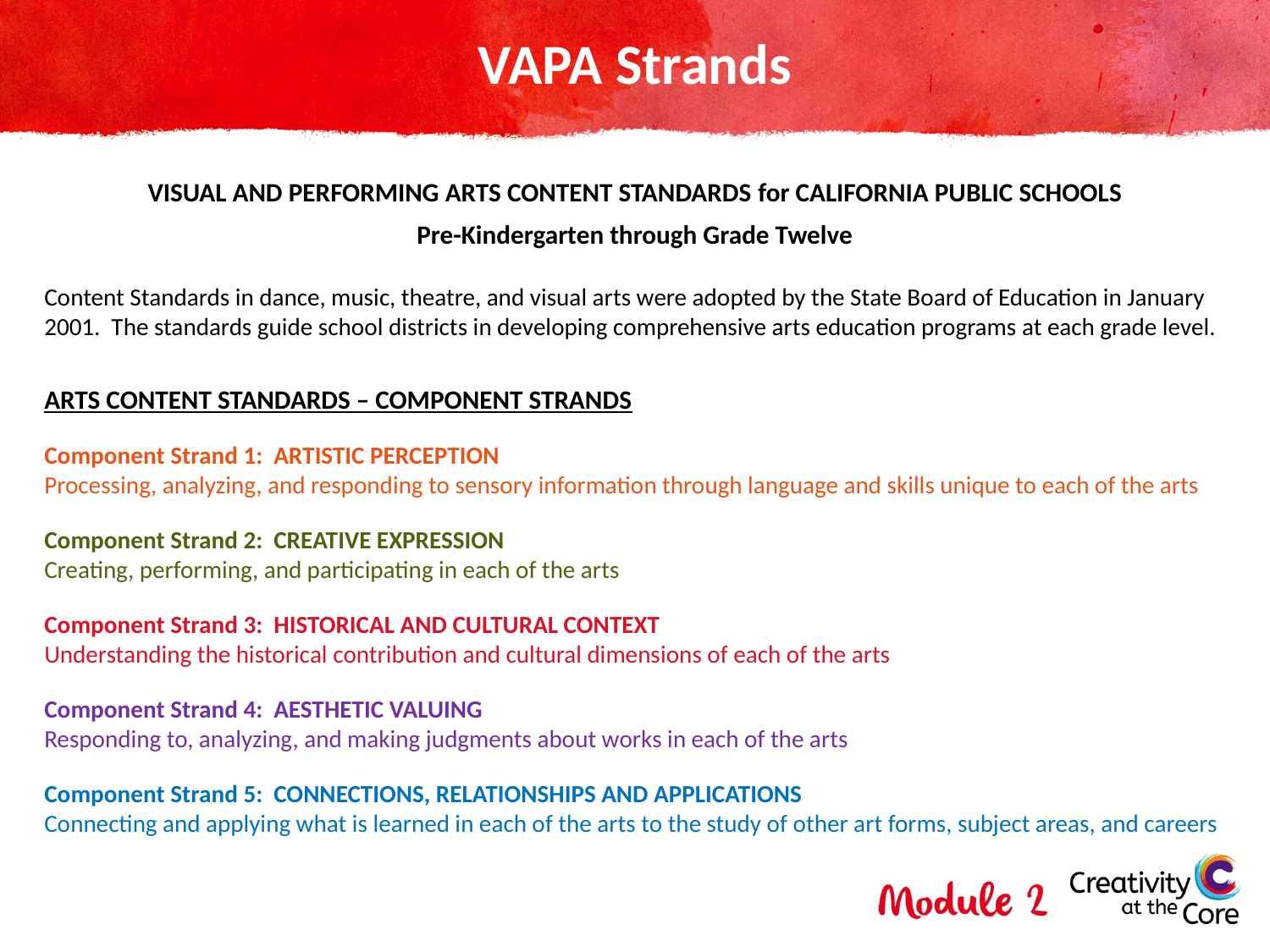

# VAPA Strands
VISUAL AND PERFORMING ARTS CONTENT STANDARDS for CALIFORNIA PUBLIC SCHOOLS
Pre-Kindergarten through Grade Twelve

Content Standards in dance, music, theatre, and visual arts were adopted by the State Board of Education in January 2001.  The standards guide school districts in developing comprehensive arts education programs at each grade level.

ARTS CONTENT STANDARDS – COMPONENT STRANDS

Component Strand 1:  ARTISTIC PERCEPTION
Processing, analyzing, and responding to sensory information through language and skills unique to each of the arts

Component Strand 2:  CREATIVE EXPRESSION
Creating, performing, and participating in each of the arts

Component Strand 3:  HISTORICAL AND CULTURAL CONTEXT
Understanding the historical contribution and cultural dimensions of each of the arts

Component Strand 4:  AESTHETIC VALUING
Responding to, analyzing, and making judgments about works in each of the arts

Component Strand 5:  CONNECTIONS, RELATIONSHIPS AND APPLICATIONS
Connecting and applying what is learned in each of the arts to the study of other art forms, subject areas, and careers